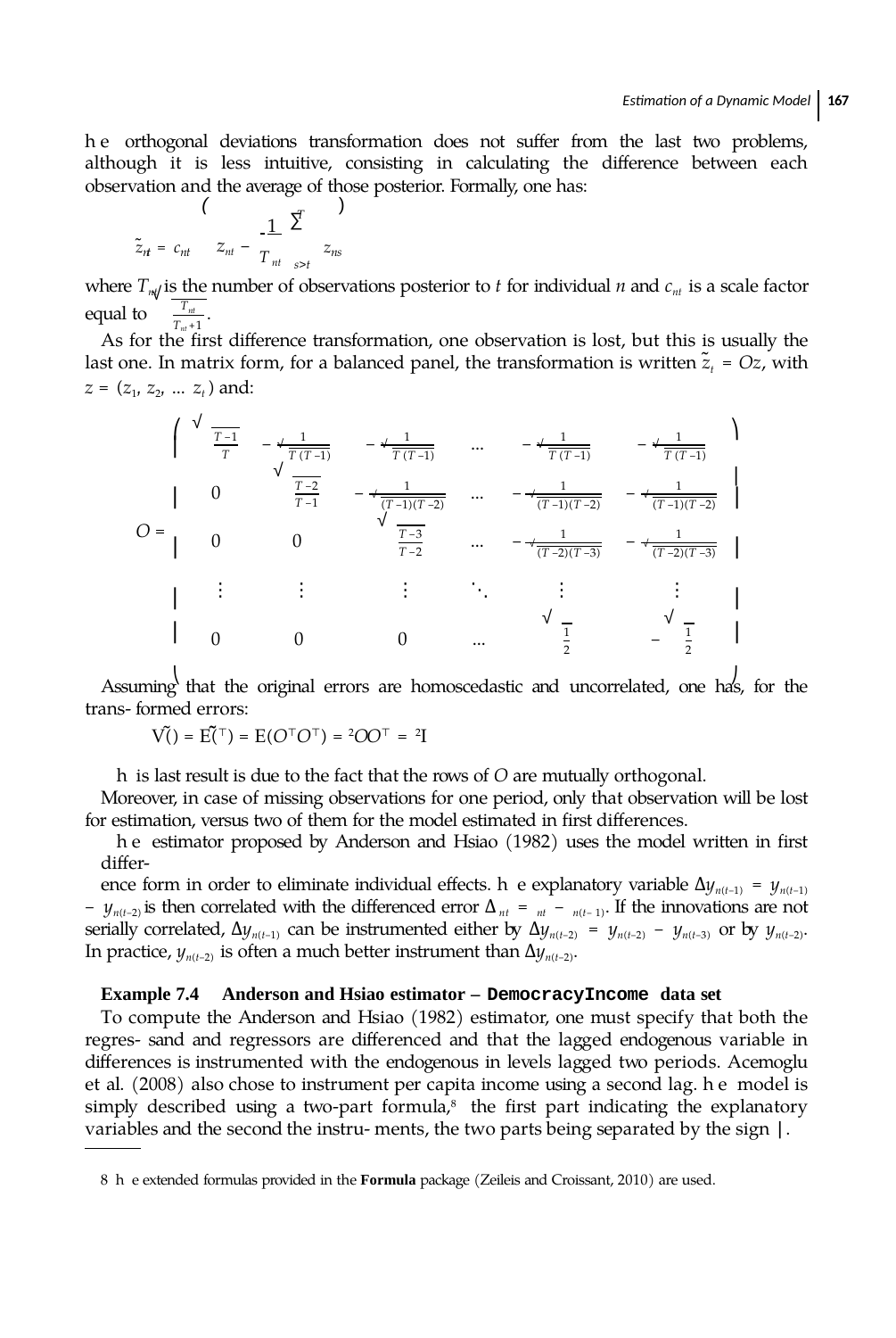

Estimation of a Dynamic Model  167

he orthogonal deviations transformation does not suffer from the last two problems, although it is less intuitive, consisting in calculating the difference between each observation and the average of those posterior. Formally, one has:

(	)
T
∑
 1
znt – T
z̃nt = cnt	zns
nt s>t
where Tnt is the number of observations posterior to t for individual n and cnt is a scale factor
√
T

.
equal to
nt
Tnt +1

As for the ﬁrst difference transformation, one observation is lost, but this is usually the last one. In matrix form, for a balanced panel, the transformation is written z̃t = Oz, with z = (z1, z2, … zt ) and:
√
⎛
⎞⎟
T –1
T
1
1
1
1

–
–
…
–
–
⎜
√
√
√
√

T (T –1)
T (T –1)
T (T –1)
T (T –1)

√
T –2
T –1
1
1
1

– √
…	– √
0
⎜
⎟
– √
– √

(T –1)(T –2)
(T –1)(T –2)
(T –1)(T –2)

√
T –3
T –2
O =
⎜
1
1

…	– √
0
0
⎟

(T –2)(T –3)
(T –2)(T –3)

⋮
⋮
⋮
⋱
⋮
⋮
⎜
⎟
√
√
⎜⎝
⎟⎠
1
2
1
2

–
0	0	0	…

Assuming that the original errors are homoscedastic and uncorrelated, one has, for the trans- formed errors:
V(̃) = E(̃̃⊤) = E(O⊤O⊤) = 2OO⊤ = 2I

his last result is due to the fact that the rows of O are mutually orthogonal.
Moreover, in case of missing observations for one period, only that observation will be lost for estimation, versus two of them for the model estimated in ﬁrst differences.
he estimator proposed by Anderson and Hsiao (1982) uses the model written in ﬁrst differ-
ence form in order to eliminate individual effects. he explanatory variable Δyn(t–1) = yn(t–1) – yn(t–2) is then correlated with the differenced error Δnt = nt – n(t–1). If the innovations are not serially correlated, Δyn(t–1) can be instrumented either by Δyn(t–2) = yn(t–2) – yn(t–3) or by yn(t–2). In practice, yn(t–2) is often a much better instrument than Δyn(t–2).

Example 7.4  Anderson and Hsiao estimator – DemocracyIncome data set
To compute the Anderson and Hsiao (1982) estimator, one must specify that both the regres- sand and regressors are differenced and that the lagged endogenous variable in differences is instrumented with the endogenous in levels lagged two periods. Acemoglu et al. (2008) also chose to instrument per capita income using a second lag. he model is simply described using a two-part formula,8  the ﬁrst part indicating the explanatory variables and the second the instru- ments, the two parts being separated by the sign |.

8 he extended formulas provided in the Formula package (Zeileis and Croissant, 2010) are used.